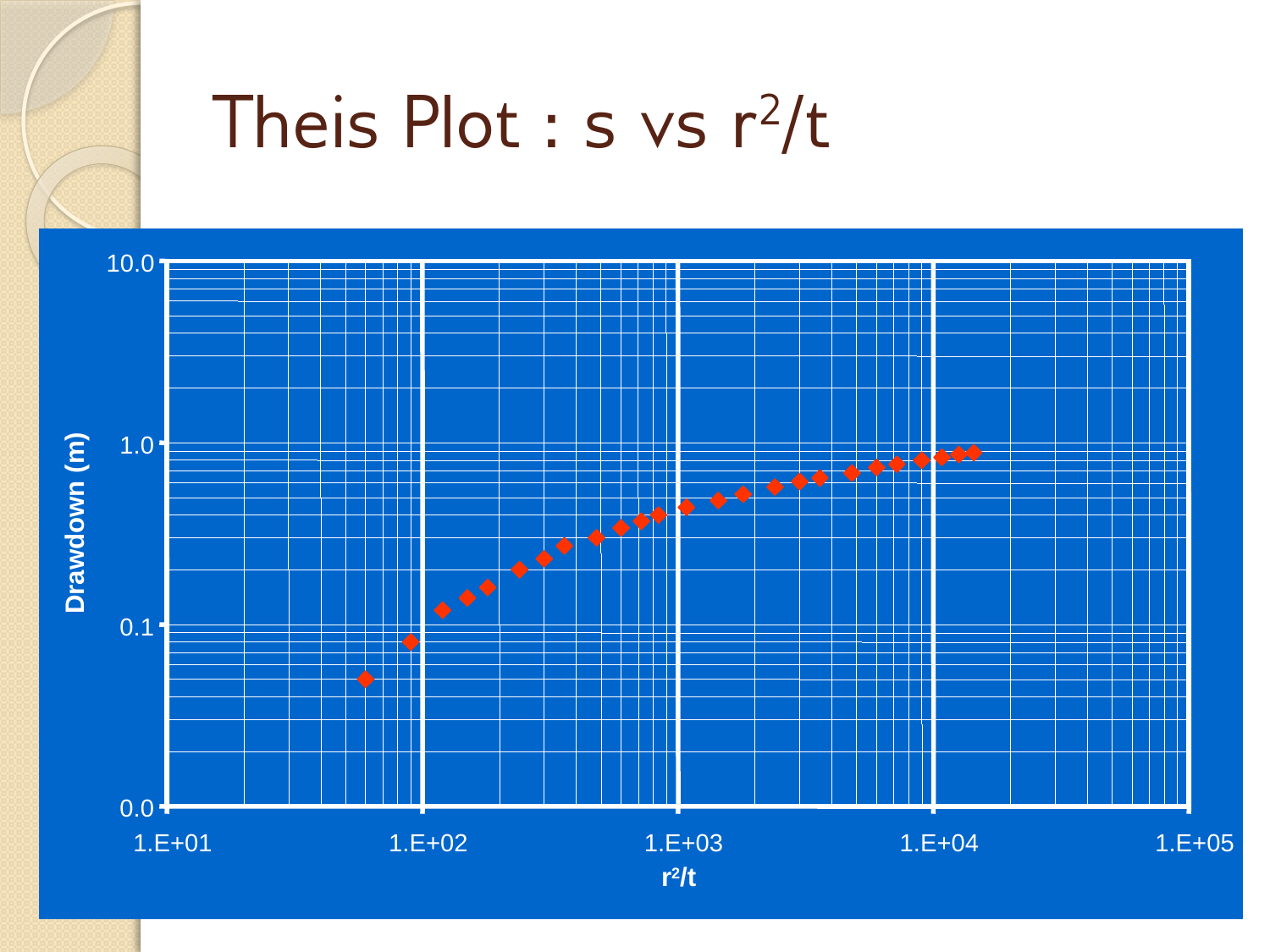

# Theis Plot : s vs r2/t

10.0

1.0

Drawdown (m)

0.1

0.0

1.E+01
1.E+02
1.E+03
1.E+04
1.E+05
r2/t